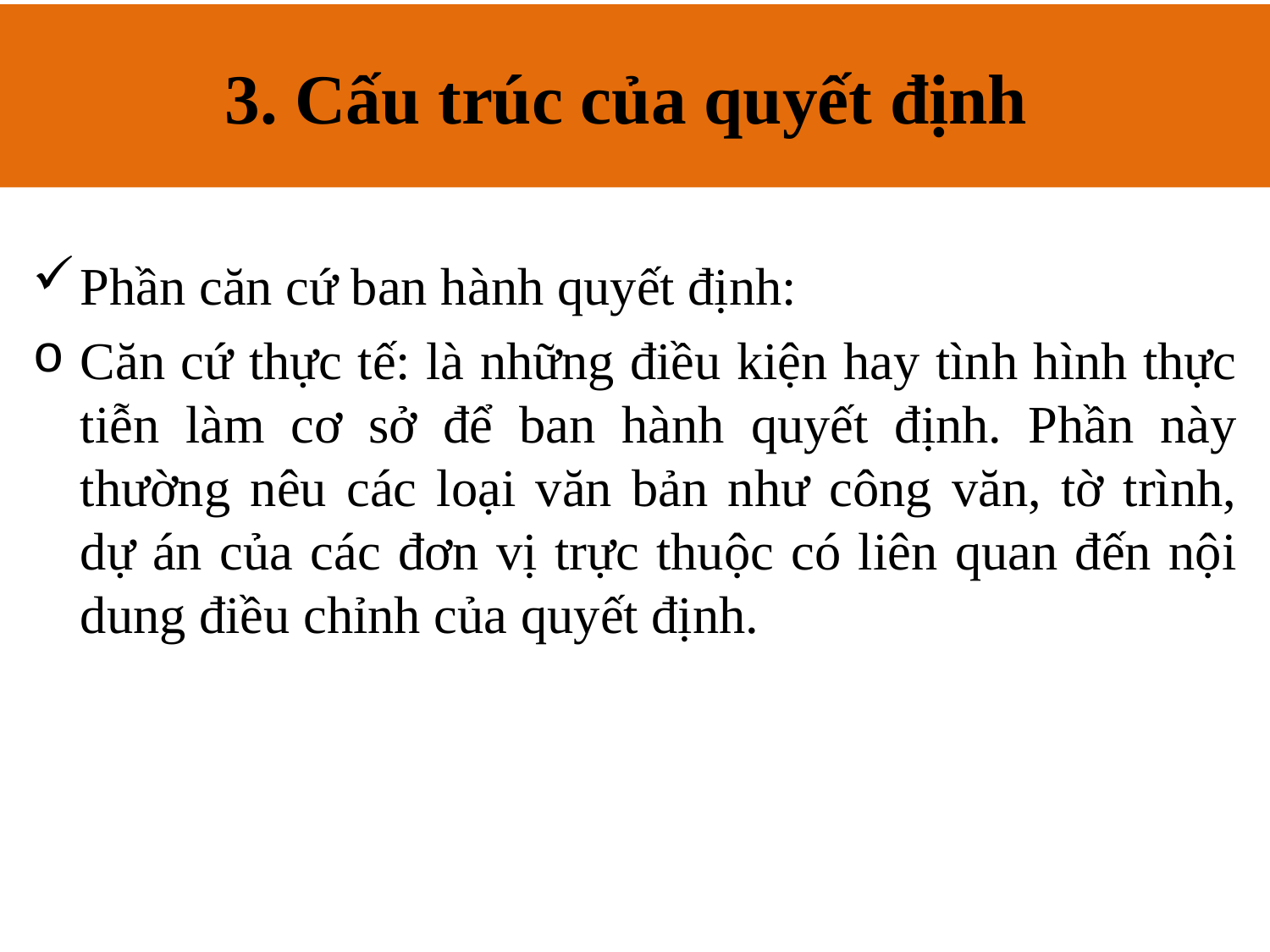

3. Cấu trúc của quyết định
# 3. Cấu trúc của quyết định
Phần căn cứ ban hành quyết định:
Căn cứ thực tế: là những điều kiện hay tình hình thực tiễn làm cơ sở để ban hành quyết định. Phần này thường nêu các loại văn bản như công văn, tờ trình, dự án của các đơn vị trực thuộc có liên quan đến nội dung điều chỉnh của quyết định.